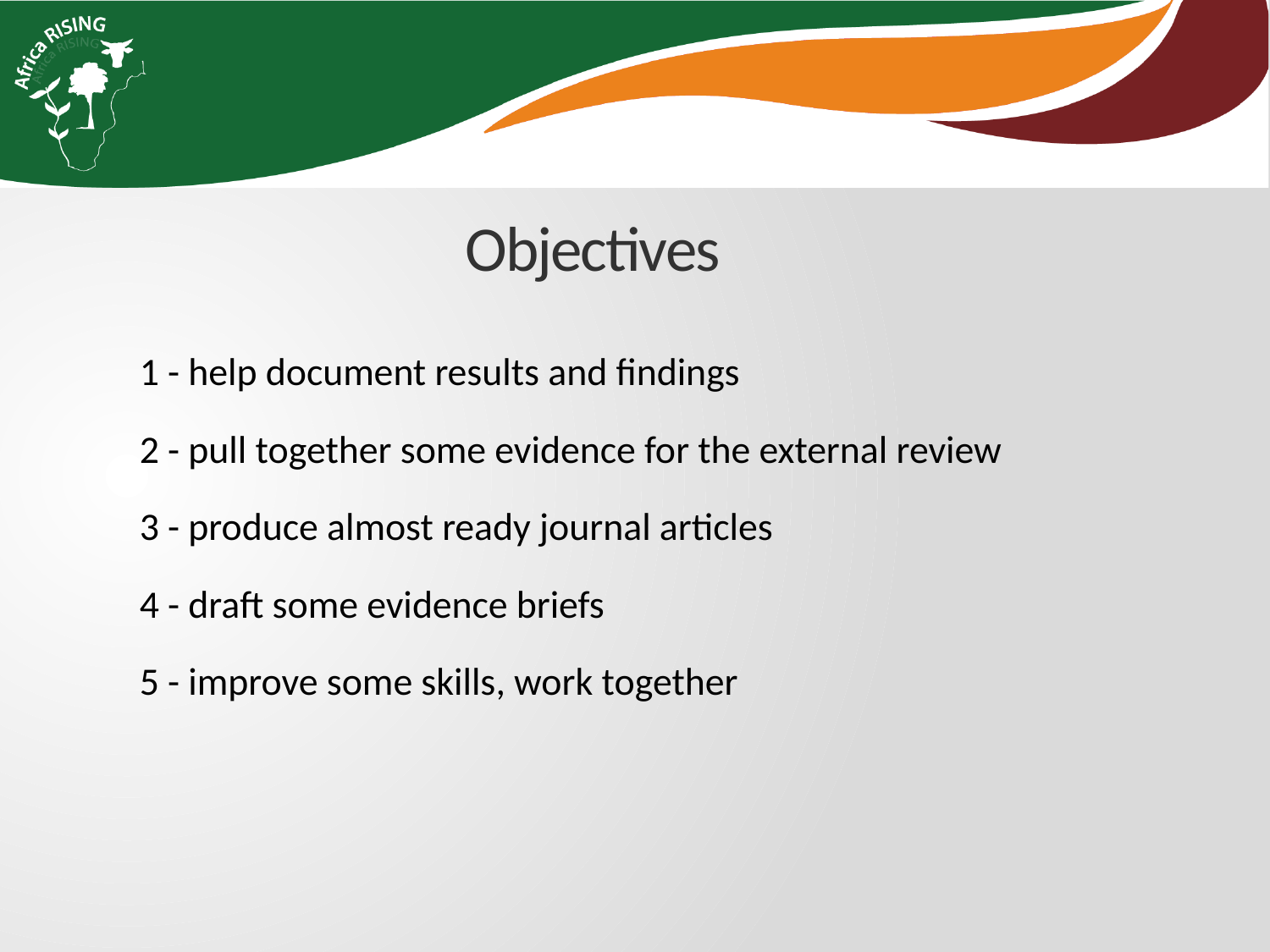

# Objectives
1 - help document results and findings
2 - pull together some evidence for the external review
3 - produce almost ready journal articles
4 - draft some evidence briefs
5 - improve some skills, work together